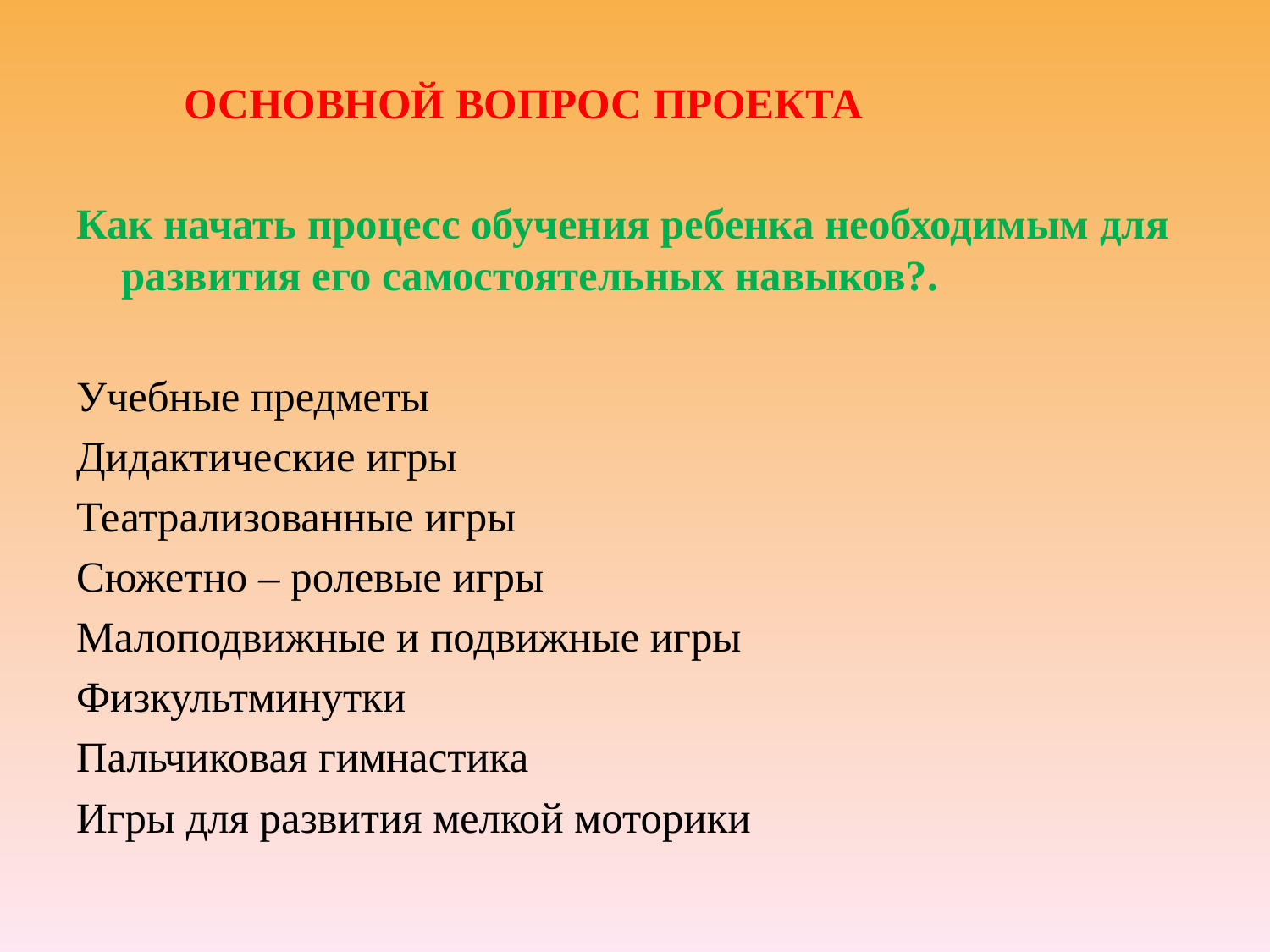

ОСНОВНОЙ ВОПРОС ПРОЕКТА

Как начать процесс обучения ребенка необходимым для развития его самостоятельных навыков?.

Учебные предметы
Дидактические игры
Театрализованные игры
Сюжетно – ролевые игры
Малоподвижные и подвижные игры
Физкультминутки
Пальчиковая гимнастика
Игры для развития мелкой моторики